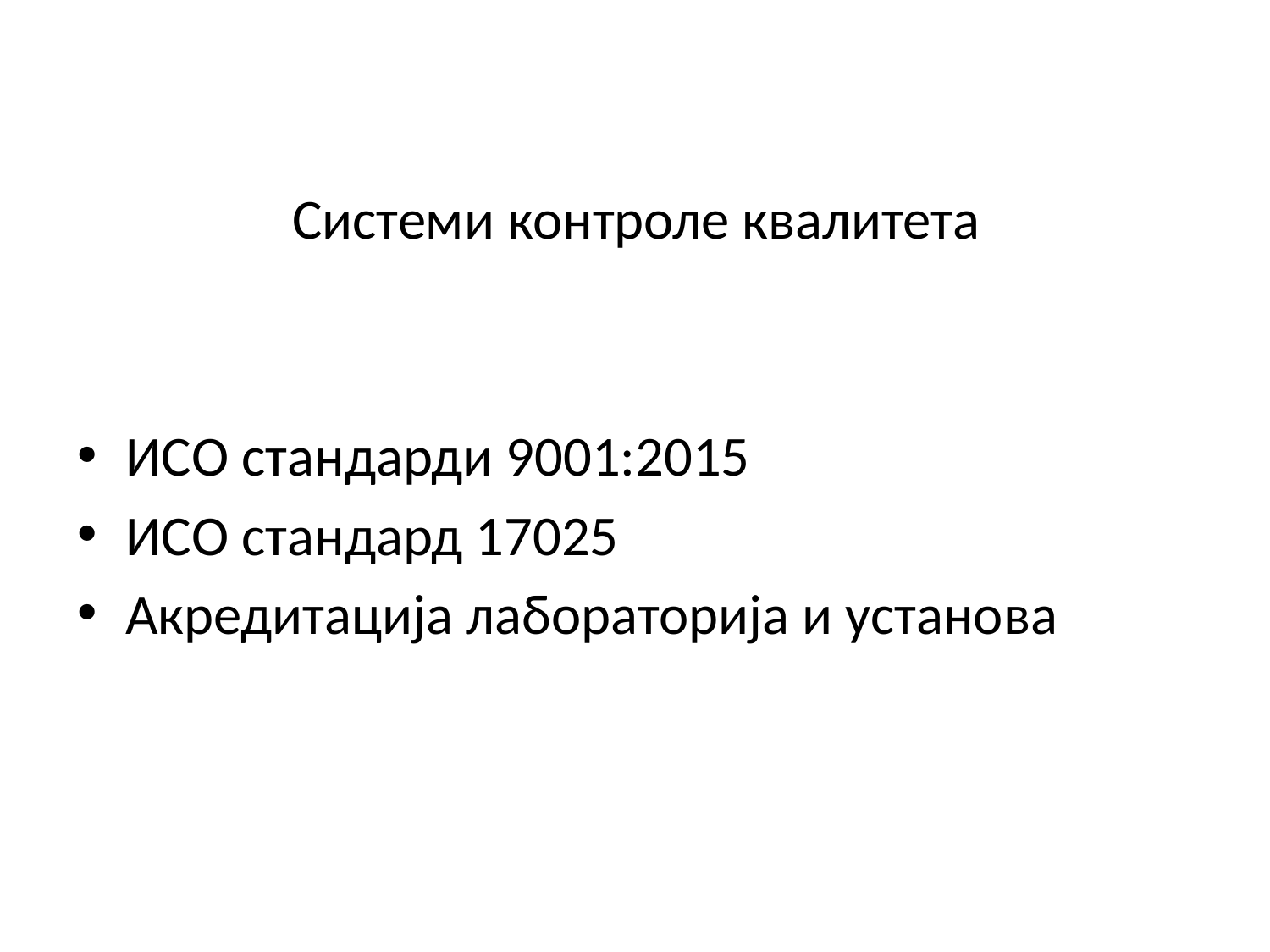

Системи контроле квалитета

ИСО стандарди 9001:2015
ИСО стандард 17025
Акредитација лабораторија и установа